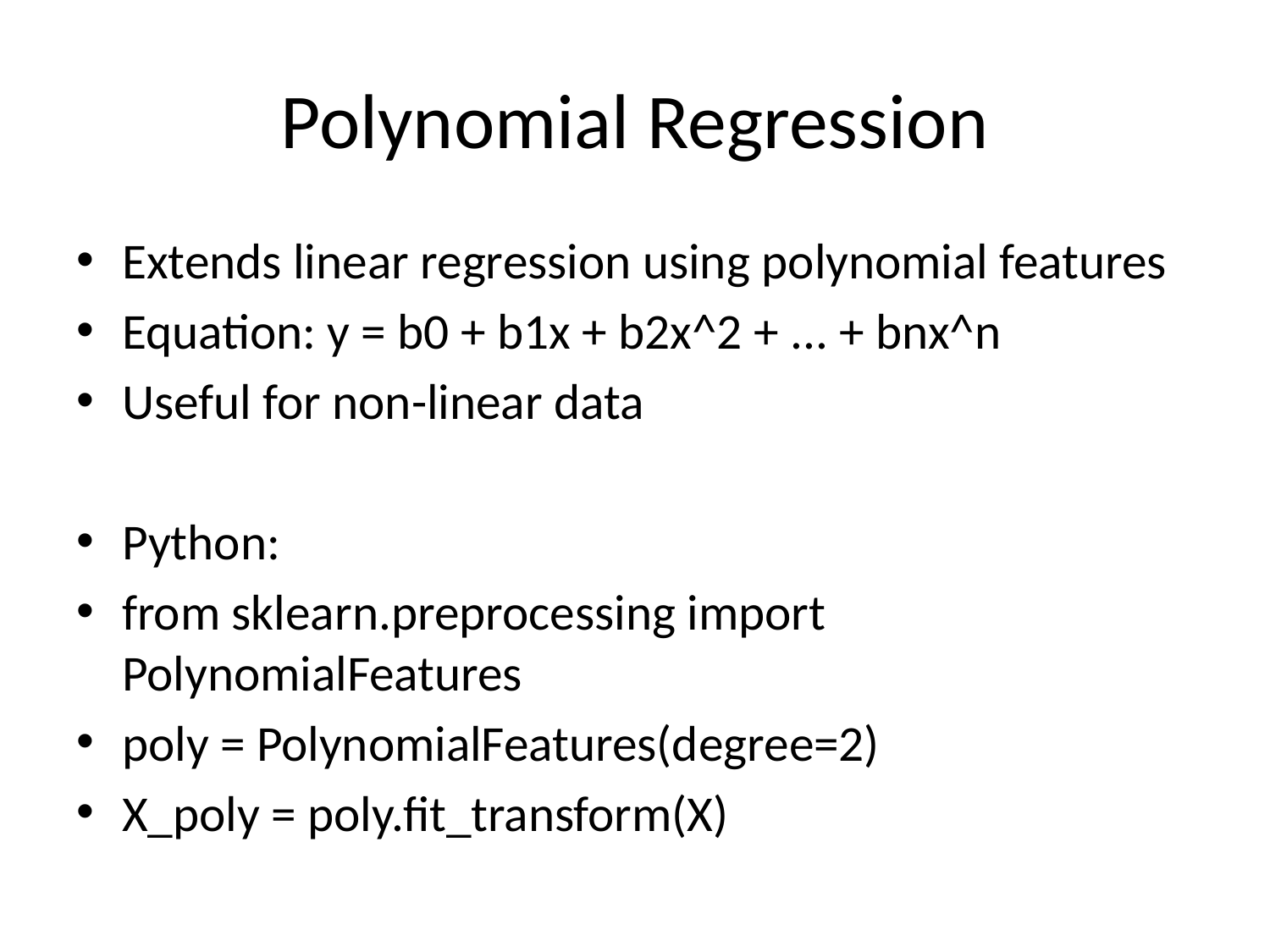

# Polynomial Regression
Extends linear regression using polynomial features
Equation: y = b0 + b1x + b2x^2 + ... + bnx^n
Useful for non-linear data

Python:
from sklearn.preprocessing import PolynomialFeatures
poly = PolynomialFeatures(degree=2)
X_poly = poly.fit_transform(X)